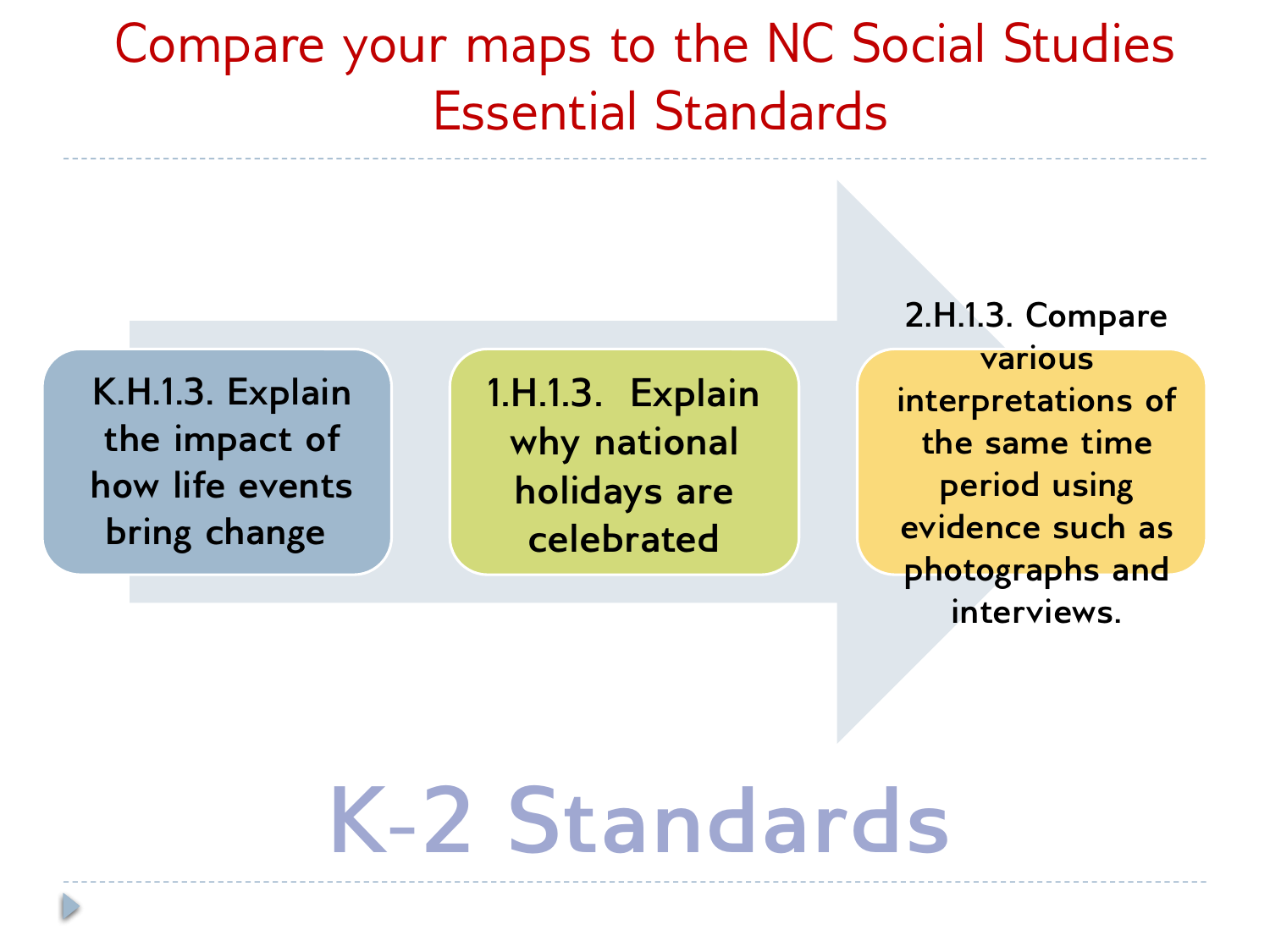

Compare your maps to the NC Social Studies Essential Standards

#

2.H.1.3. Compare various interpretations of the same time period using evidence such as
photographs and interviews.
K.H.1.3. Explain the impact of how life events bring change
1.H.1.3.  Explain why national holidays are celebrated
K-2 Standards